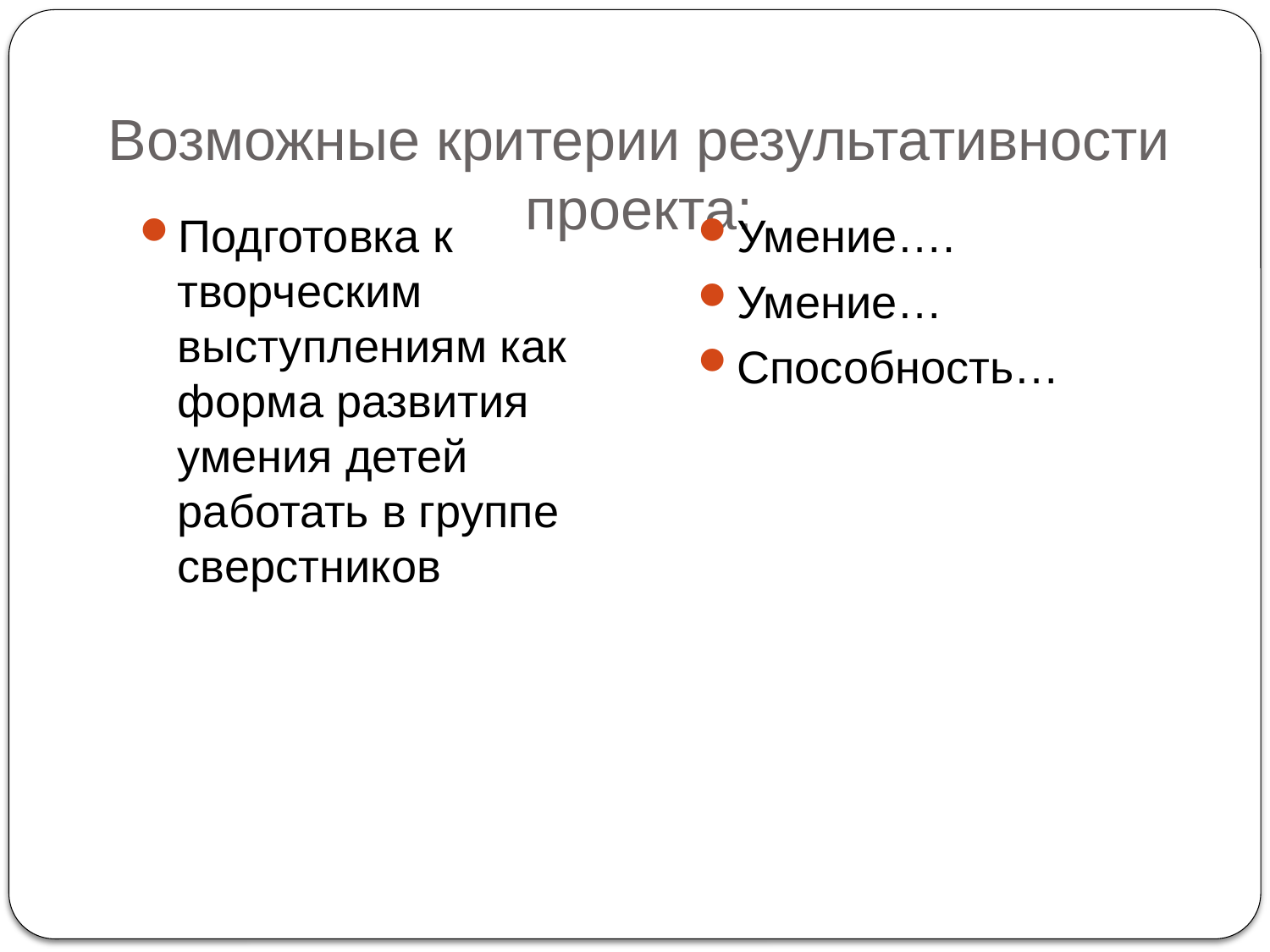

# Возможные критерии результативности проекта:
Подготовка к творческим выступлениям как форма развития умения детей работать в группе сверстников
Умение….
Умение…
Способность…